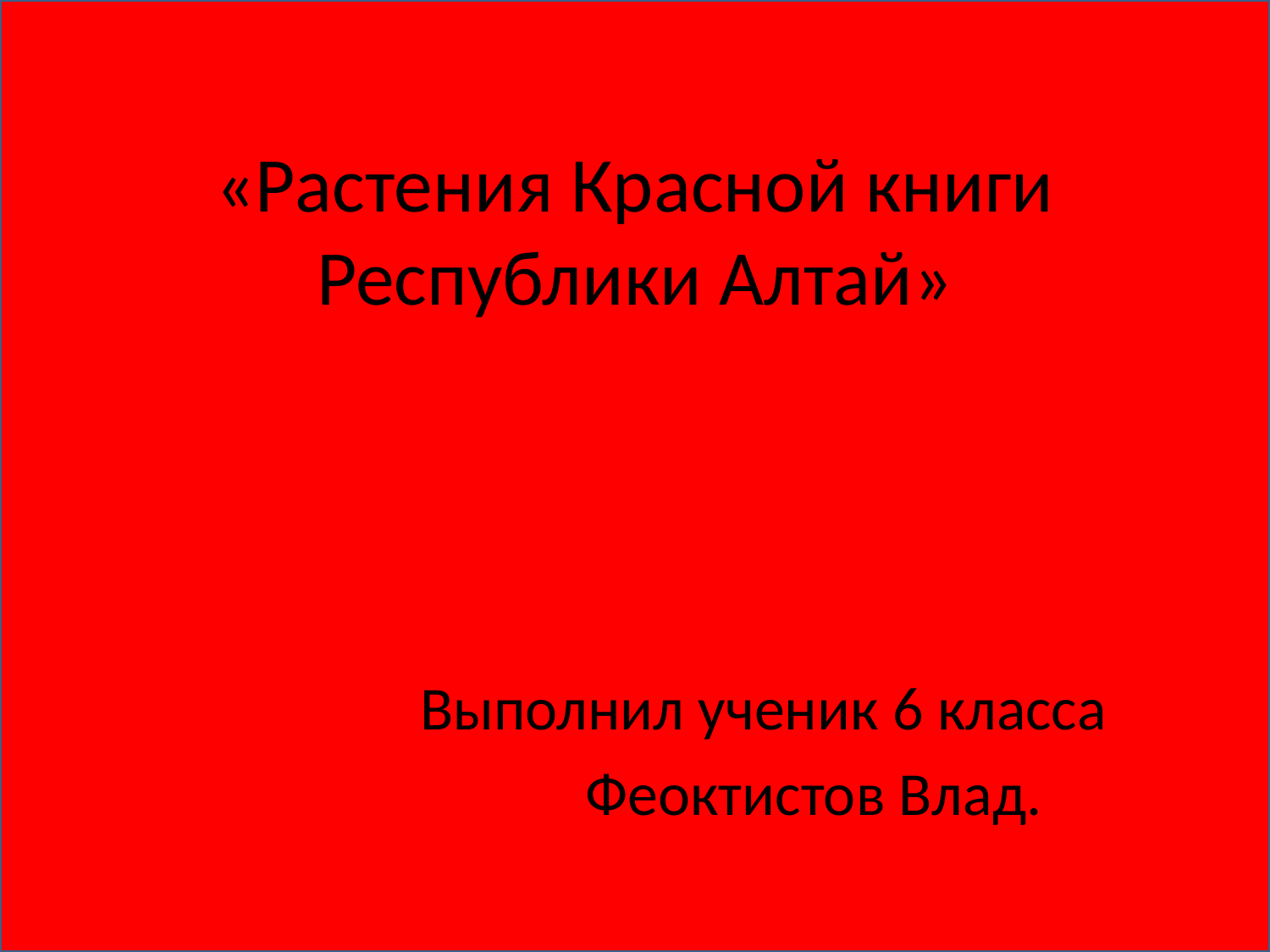

# «Растения Красной книги Республики Алтай»

                         Выполнил ученик 6 класса
                                     Феоктистов Влад.